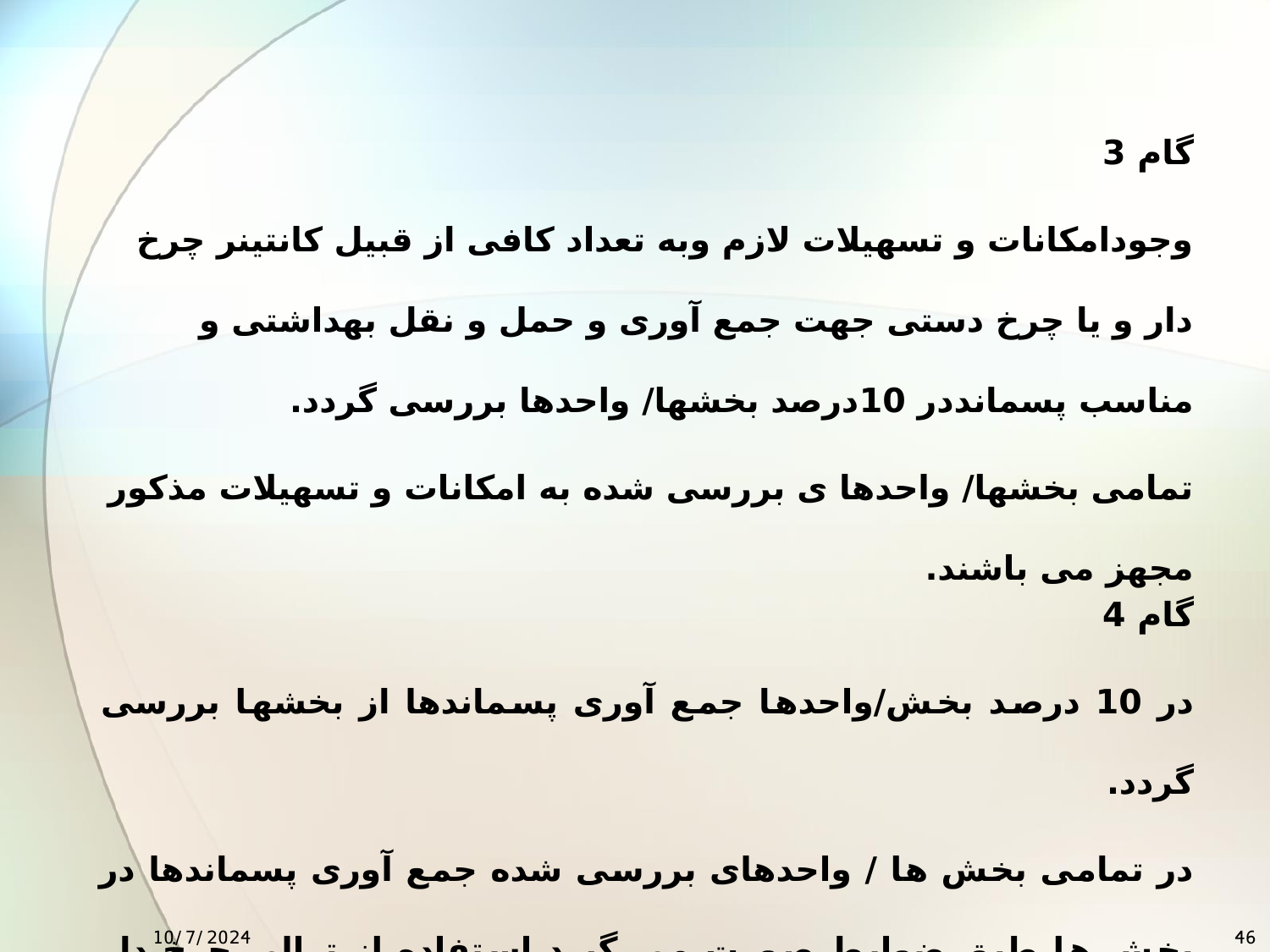

گام 3
وجودامکانات و تسهیلات لازم وبه تعداد کافی از قبیل کانتینر چرخ دار و یا چرخ دستی جهت جمع آوری و حمل و نقل بهداشتی و مناسب پسمانددر 10درصد بخشها/ واحدها بررسی گردد.
تمامی بخشها/ واحدها ی بررسی شده به امکانات و تسهیلات مذکور مجهز می باشند.
گام 4
در 10 درصد بخش/واحدها جمع آوری پسماندها از بخشها بررسی گردد.
در تمامی بخش ها / واحدهای بررسی شده جمع آوری پسماندها در بخش ها طبق ضوابط صورت می گیرد استفاده از ترالی چرخ دار اختصاصی در داخل بخش، رعایت سه چهارم پر شدن حجم ترالی و گره زدن مناسب کیسه ها

10/7/2024
46